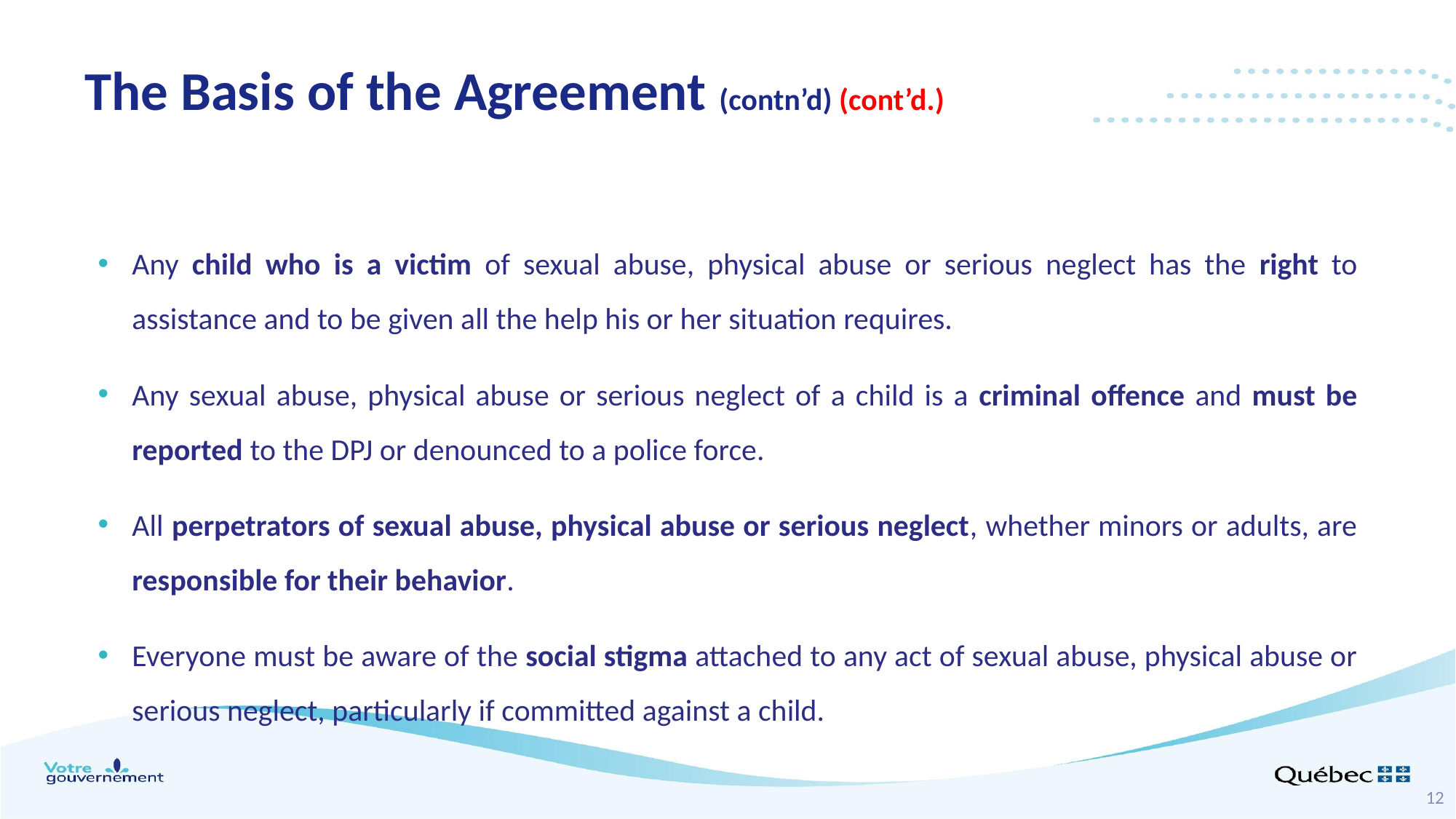

The Basis of the Agreement (contn’d) (cont’d.)

Any child who is a victim of sexual abuse, physical abuse or serious neglect has the right to assistance and to be given all the help his or her situation requires.
Any sexual abuse, physical abuse or serious neglect of a child is a criminal offence and must be reported to the DPJ or denounced to a police force.
All perpetrators of sexual abuse, physical abuse or serious neglect, whether minors or adults, are responsible for their behavior.
Everyone must be aware of the social stigma attached to any act of sexual abuse, physical abuse or serious neglect, particularly if committed against a child.
12